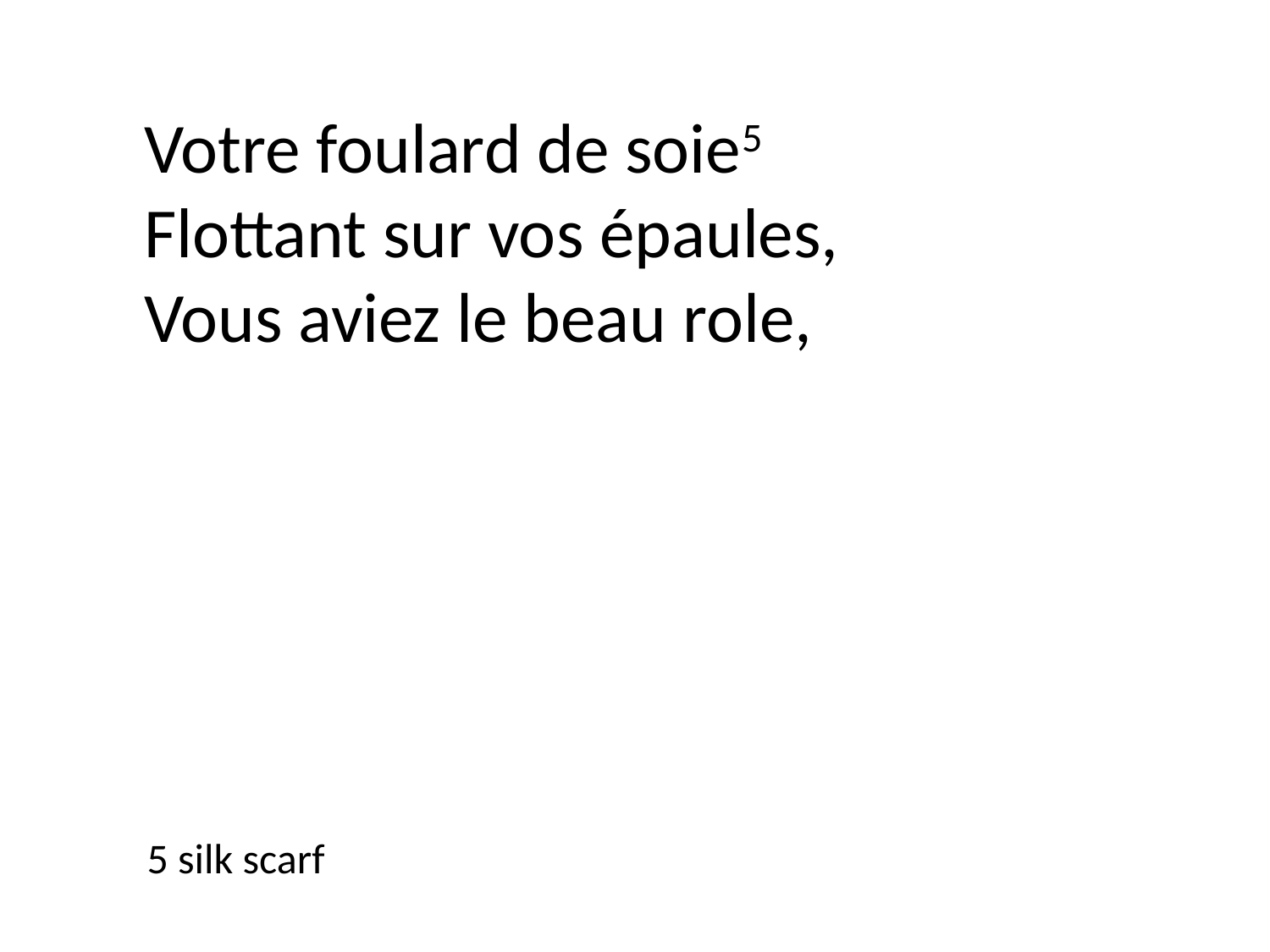

Votre foulard de soie5
Flottant sur vos épaules,
Vous aviez le beau role,
5 silk scarf